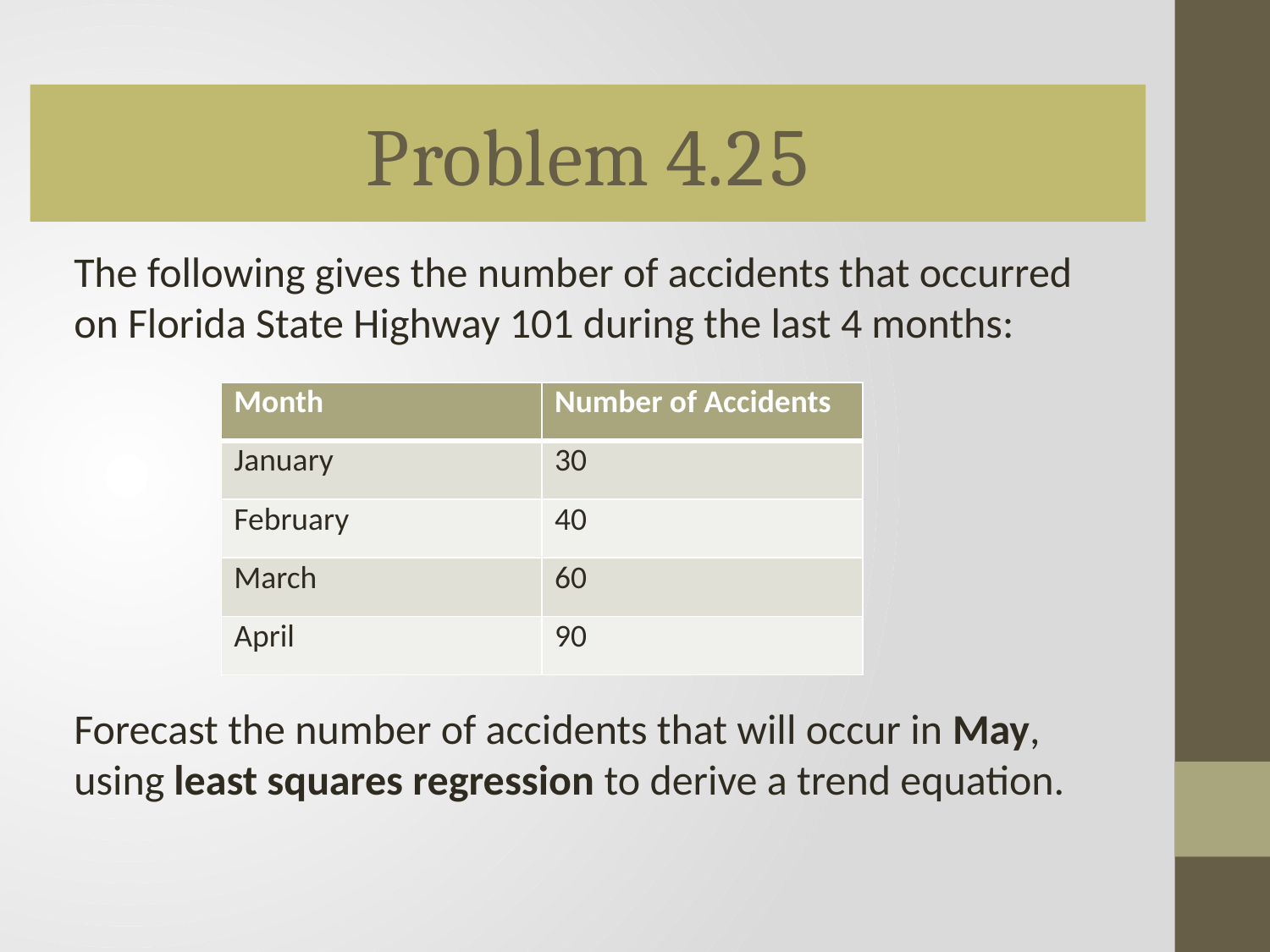

# Problem 4.25
The following gives the number of accidents that occurred on Florida State Highway 101 during the last 4 months:

Forecast the number of accidents that will occur in May, using least squares regression to derive a trend equation.
| Month | Number of Accidents |
| --- | --- |
| January | 30 |
| February | 40 |
| March | 60 |
| April | 90 |